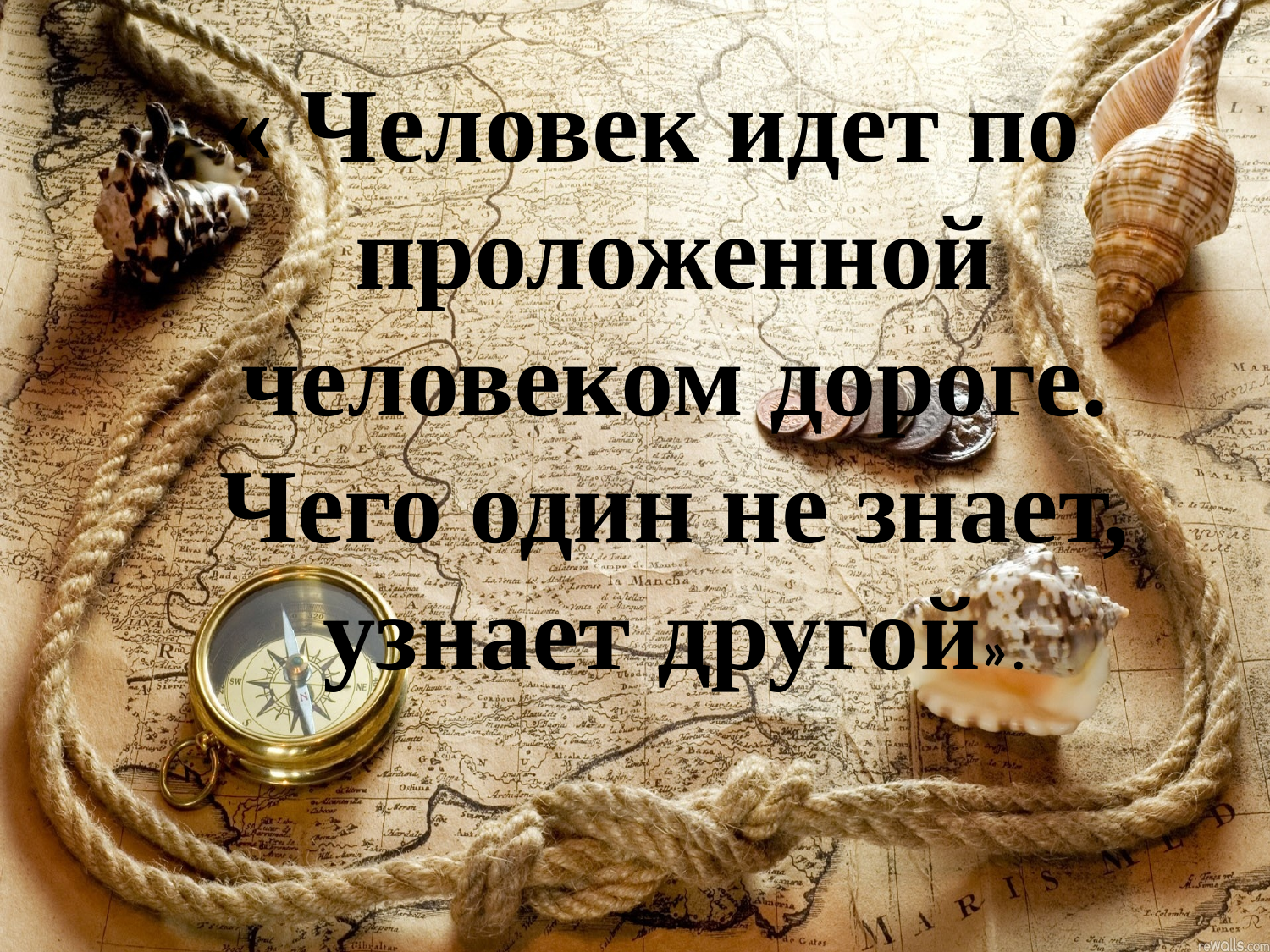

« Человек идет по проложенной человеком дороге. Чего один не знает, узнает другой».